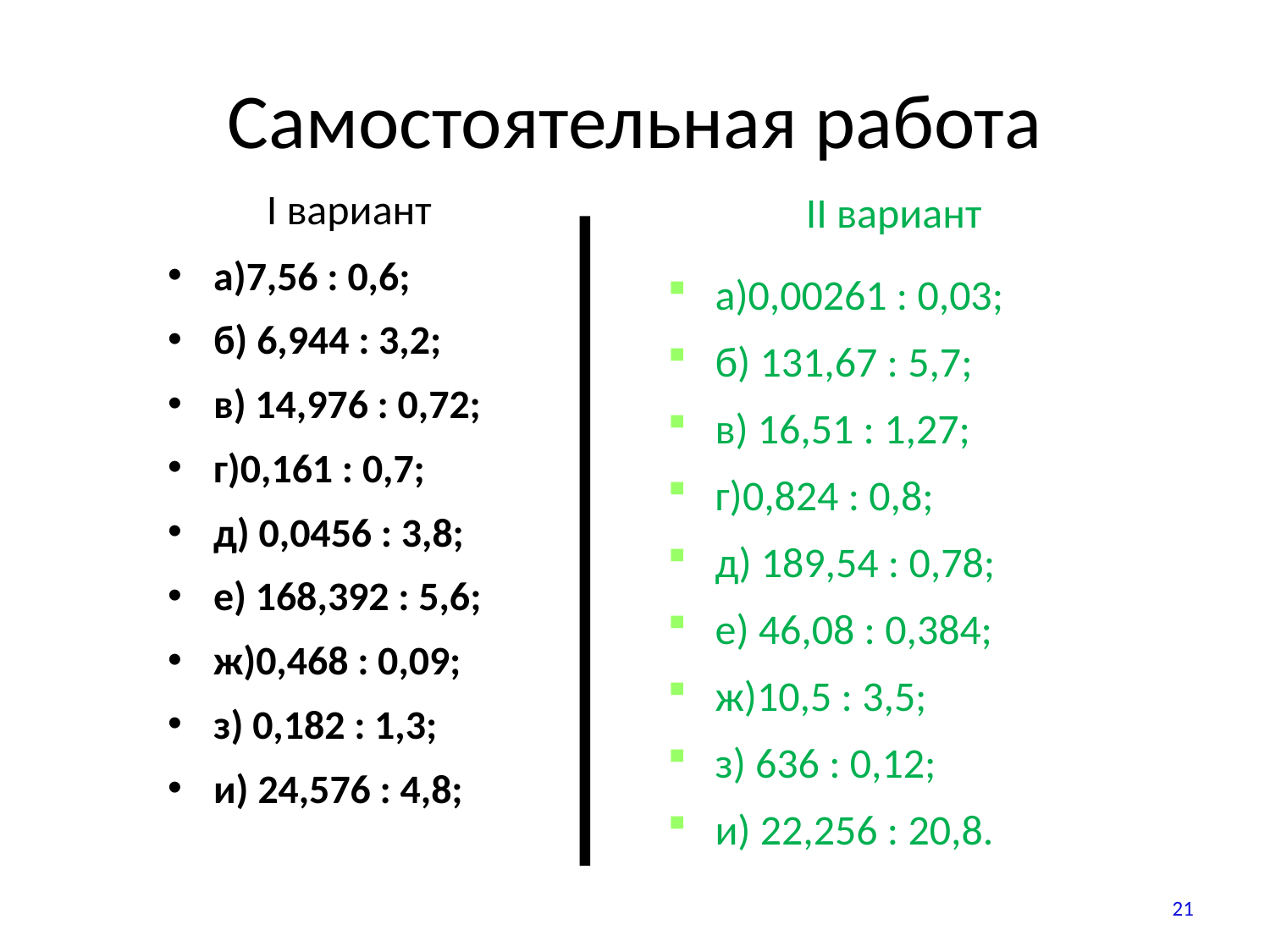

# Самостоятельная работа
I вариант
 II вариант

а)0,00261 : 0,03;
б) 131,67 : 5,7;
в) 16,51 : 1,27;
г)0,824 : 0,8;
д) 189,54 : 0,78;
е) 46,08 : 0,384;
ж)10,5 : 3,5;
з) 636 : 0,12;
и) 22,256 : 20,8.
а)7,56 : 0,6;
б) 6,944 : 3,2;
в) 14,976 : 0,72;
г)0,161 : 0,7;
д) 0,0456 : 3,8;
е) 168,392 : 5,6;
ж)0,468 : 0,09;
з) 0,182 : 1,3;
и) 24,576 : 4,8;
21